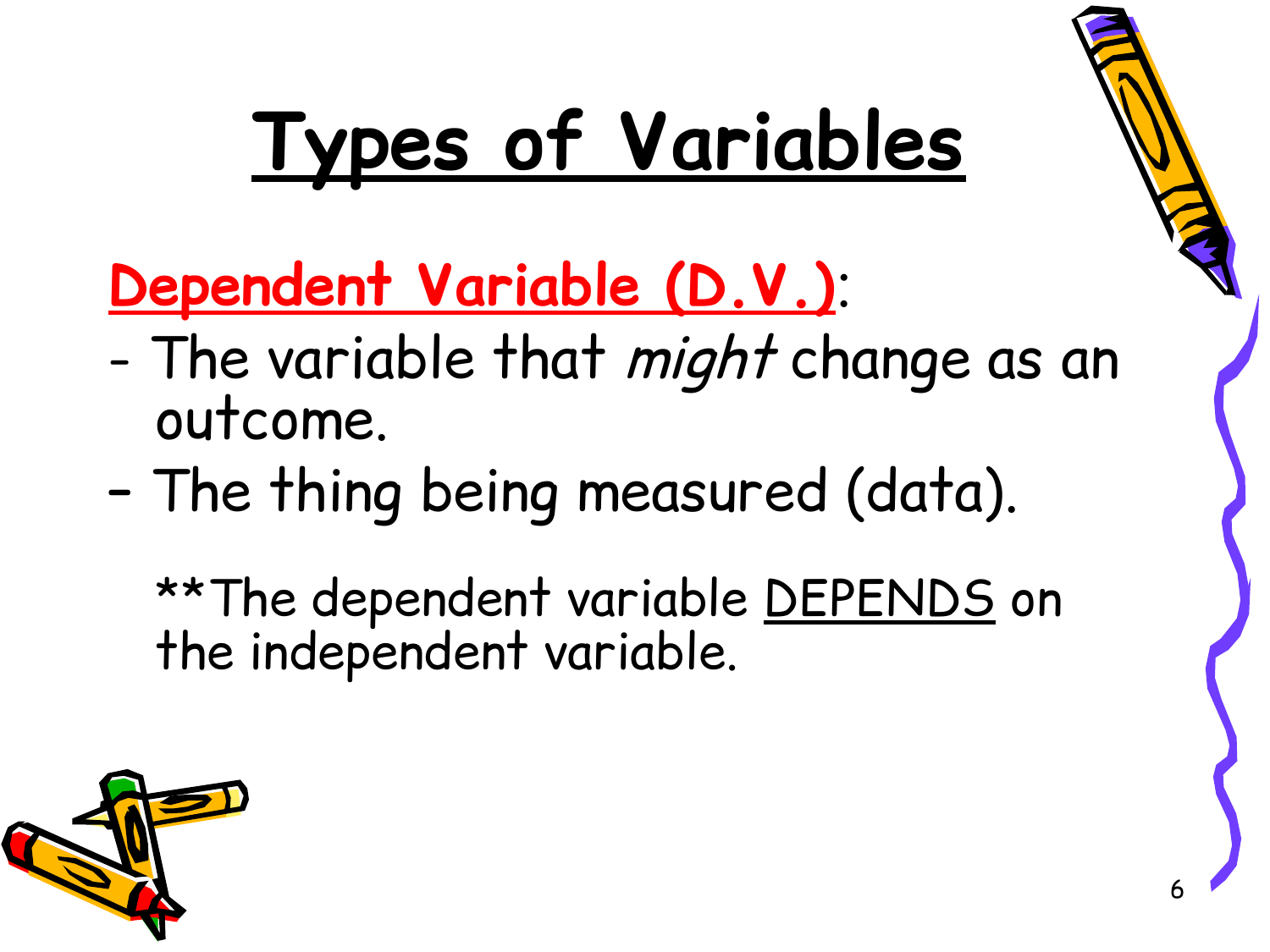

# Types of Variables

Dependent Variable (D.V.):
- The variable that might change as an outcome.
– The thing being measured (data).

	**The dependent variable DEPENDS on the independent variable.
6